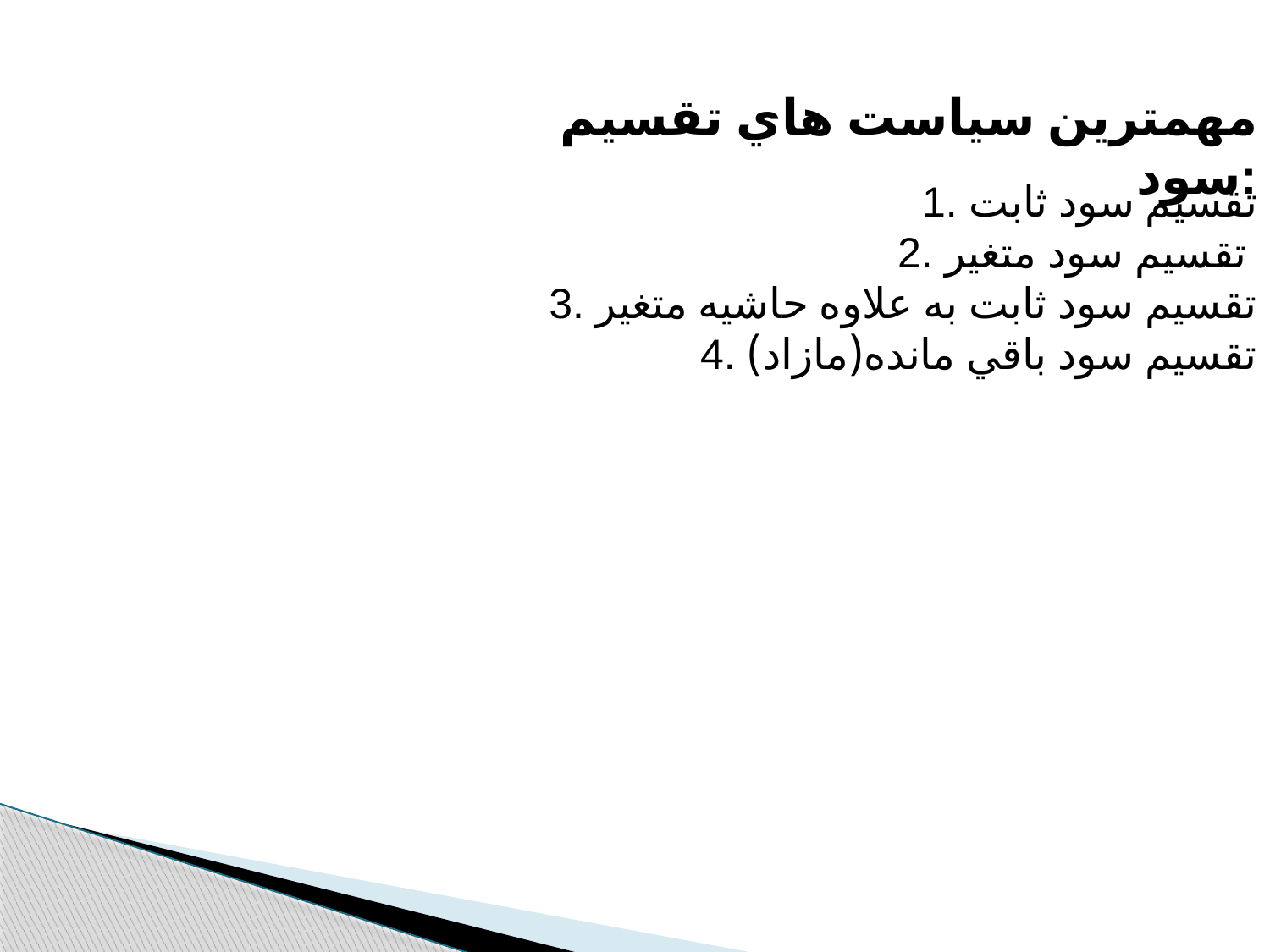

مهمترين سياست هاي تقسيم سود:
1. تقسيم سود ثابت
2. تقسيم سود متغير
3. تقسيم سود ثابت به علاوه حاشيه متغير
4. تقسيم سود باقي مانده(مازاد)